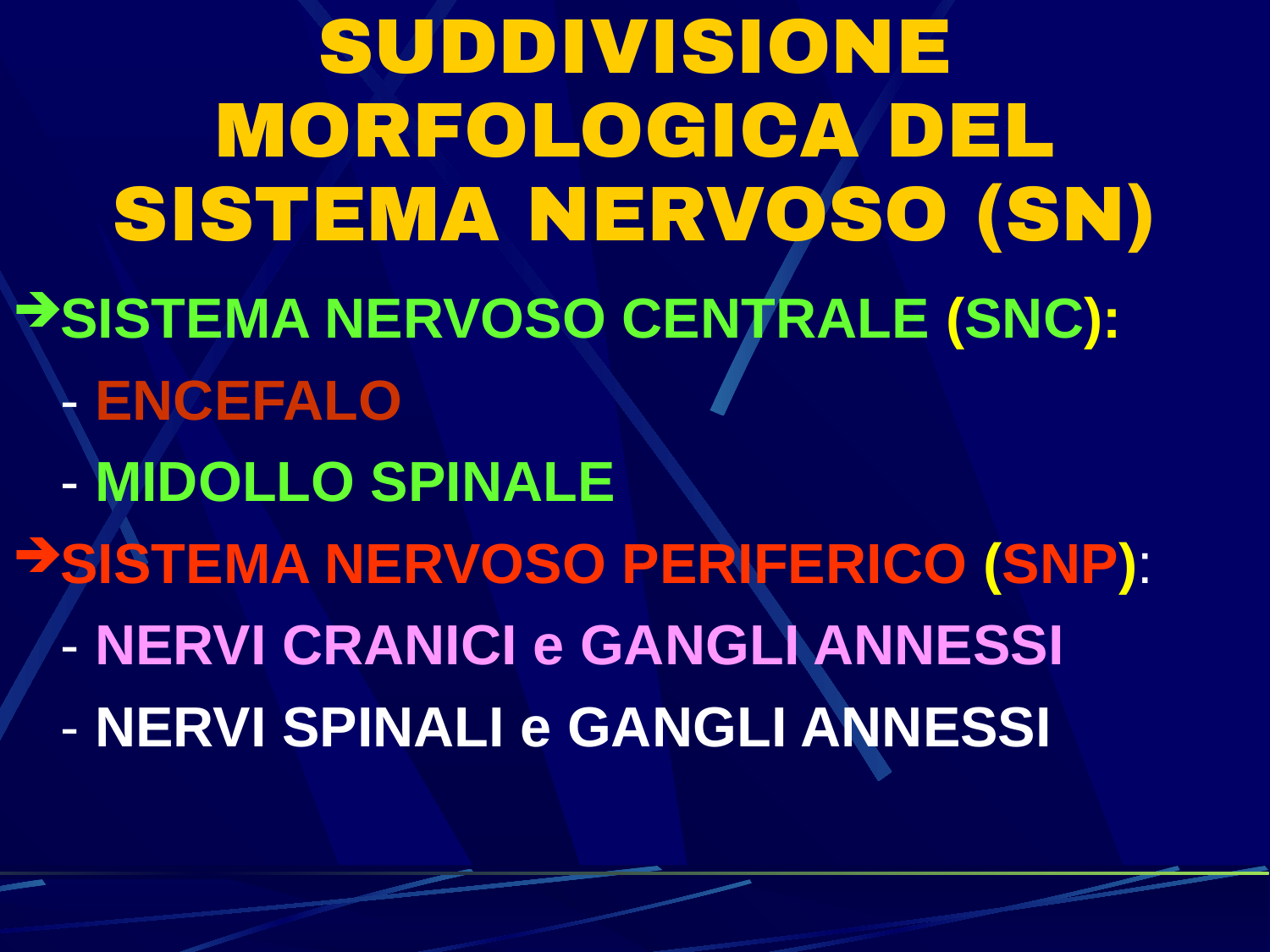

SUDDIVISIONE MORFOLOGICA DEL SISTEMA NERVOSO (SN)
SISTEMA NERVOSO CENTRALE (SNC):
   - ENCEFALO
   - MIDOLLO SPINALE
SISTEMA NERVOSO PERIFERICO (SNP):
   - NERVI CRANICI e GANGLI ANNESSI
   - NERVI SPINALI e GANGLI ANNESSI